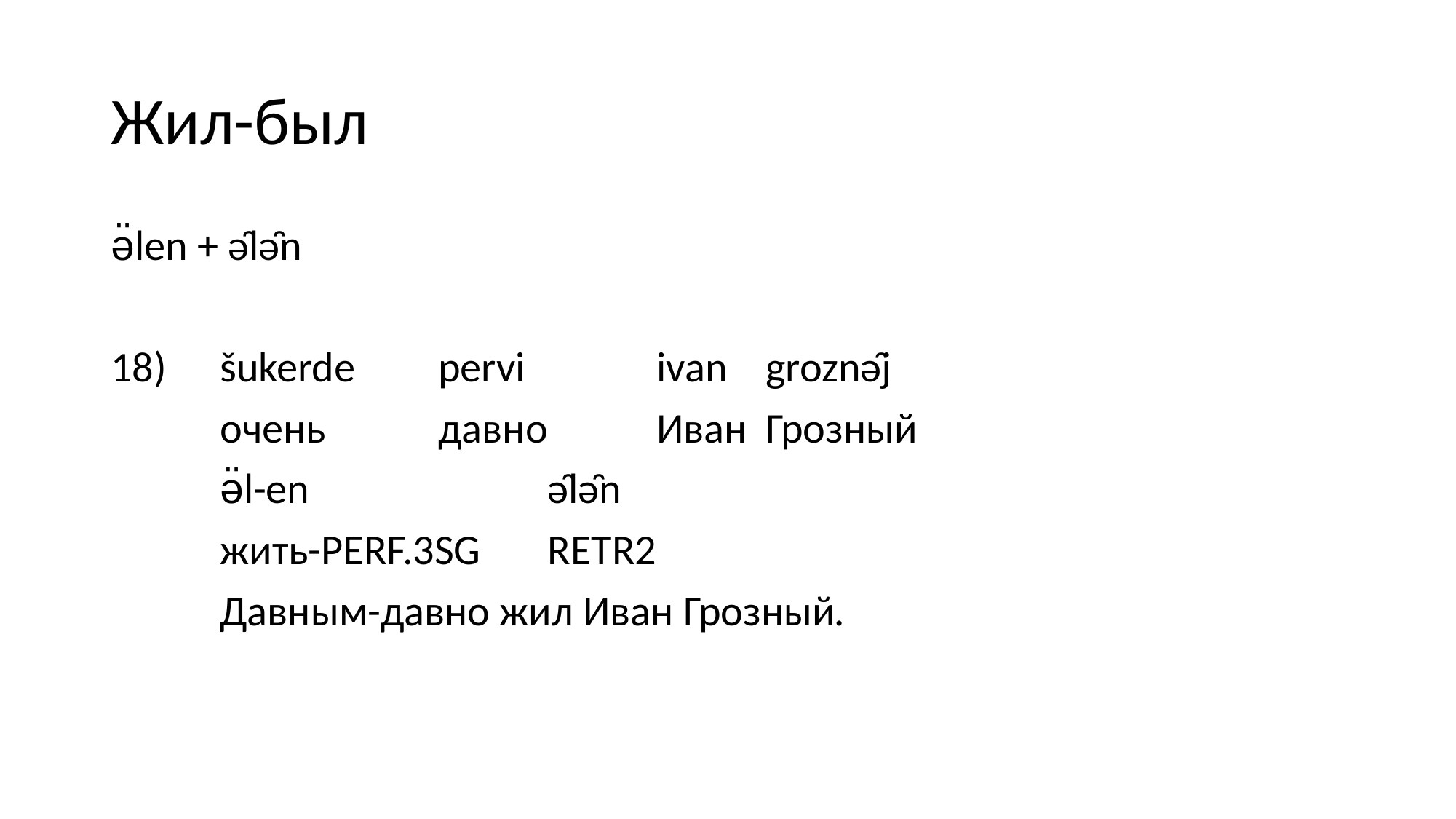

# Жил-был
ə̈len + ə̑lə̑n

18)	šukerde	pervi		ivan	groznə̑j
	очень		давно	Иван	Грозный
	ə̈l-en			ə̑lə̑n
	жить-PERF.3SG	RETR2
	Давным-давно жил Иван Грозный.